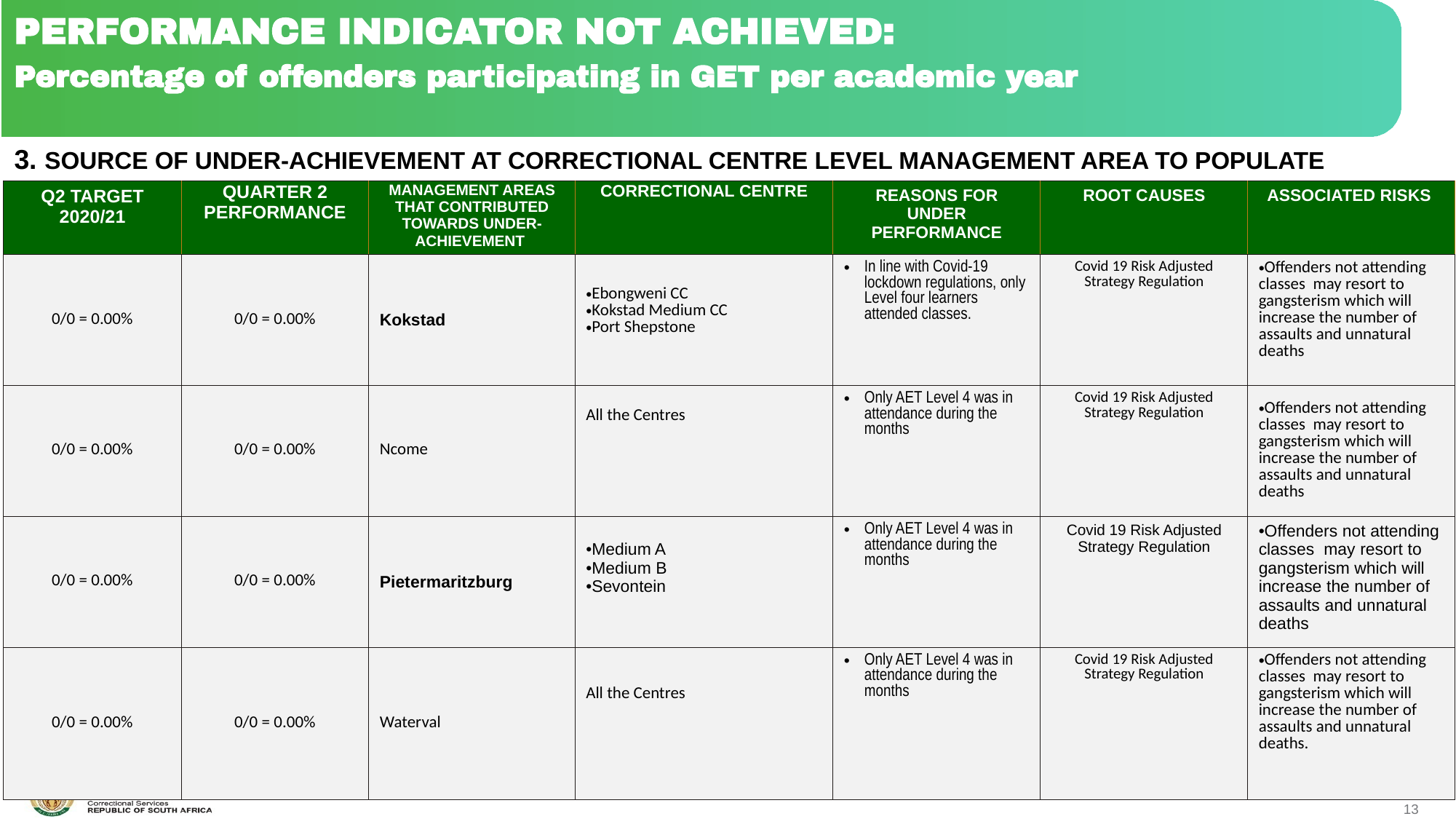

PERFORMANCE INDICATOR NOT ACHIEVED:
Percentage of offenders participating in GET per academic year
3. SOURCE OF UNDER-ACHIEVEMENT AT CORRECTIONAL CENTRE LEVEL MANAGEMENT AREA TO POPULATE
| Q2 TARGET 2020/21 | QUARTER 2 PERFORMANCE | MANAGEMENT AREAS THAT CONTRIBUTED TOWARDS UNDER-ACHIEVEMENT | CORRECTIONAL CENTRE | REASONS FOR UNDER PERFORMANCE | ROOT CAUSES | ASSOCIATED RISKS |
| --- | --- | --- | --- | --- | --- | --- |
| 0/0 = 0.00% | 0/0 = 0.00% | Kokstad | Ebongweni CC Kokstad Medium CC Port Shepstone | In line with Covid-19 lockdown regulations, only Level four learners attended classes. | Covid 19 Risk Adjusted Strategy Regulation | Offenders not attending classes may resort to gangsterism which will increase the number of assaults and unnatural deaths |
| 0/0 = 0.00% | 0/0 = 0.00% | Ncome | All the Centres | Only AET Level 4 was in attendance during the months | Covid 19 Risk Adjusted Strategy Regulation | Offenders not attending classes may resort to gangsterism which will increase the number of assaults and unnatural deaths |
| 0/0 = 0.00% | 0/0 = 0.00% | Pietermaritzburg | Medium A Medium B Sevontein | Only AET Level 4 was in attendance during the months | Covid 19 Risk Adjusted Strategy Regulation | Offenders not attending classes may resort to gangsterism which will increase the number of assaults and unnatural deaths |
| 0/0 = 0.00% | 0/0 = 0.00% | Waterval | All the Centres | Only AET Level 4 was in attendance during the months | Covid 19 Risk Adjusted Strategy Regulation | Offenders not attending classes may resort to gangsterism which will increase the number of assaults and unnatural deaths. |